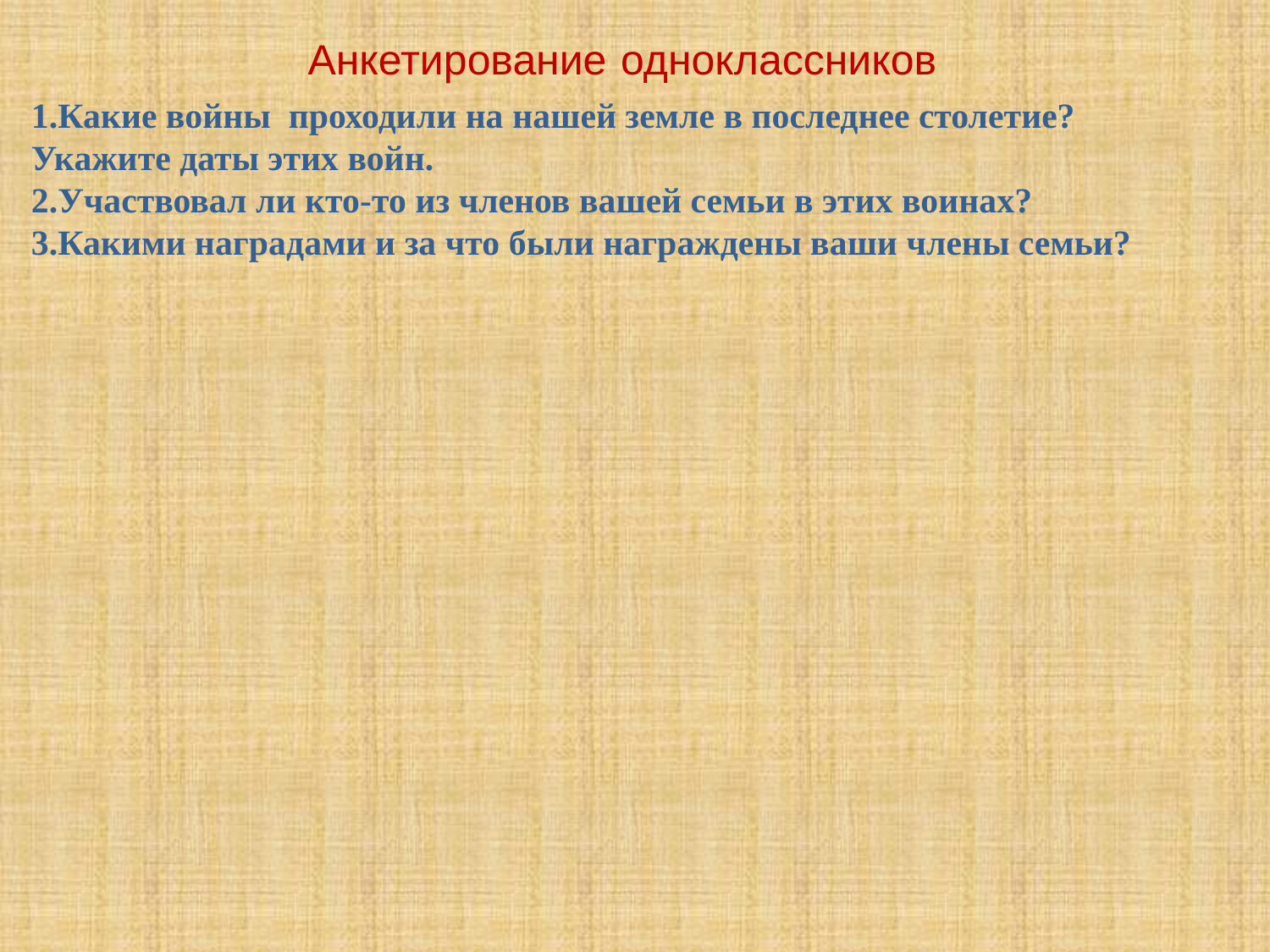

Анкетирование одноклассников
1.Какие войны  проходили на нашей земле в последнее столетие?
Укажите даты этих войн.
2.Участвовал ли кто-то из членов вашей семьи в этих воинах?
3.Какими наградами и за что были награждены ваши члены семьи?